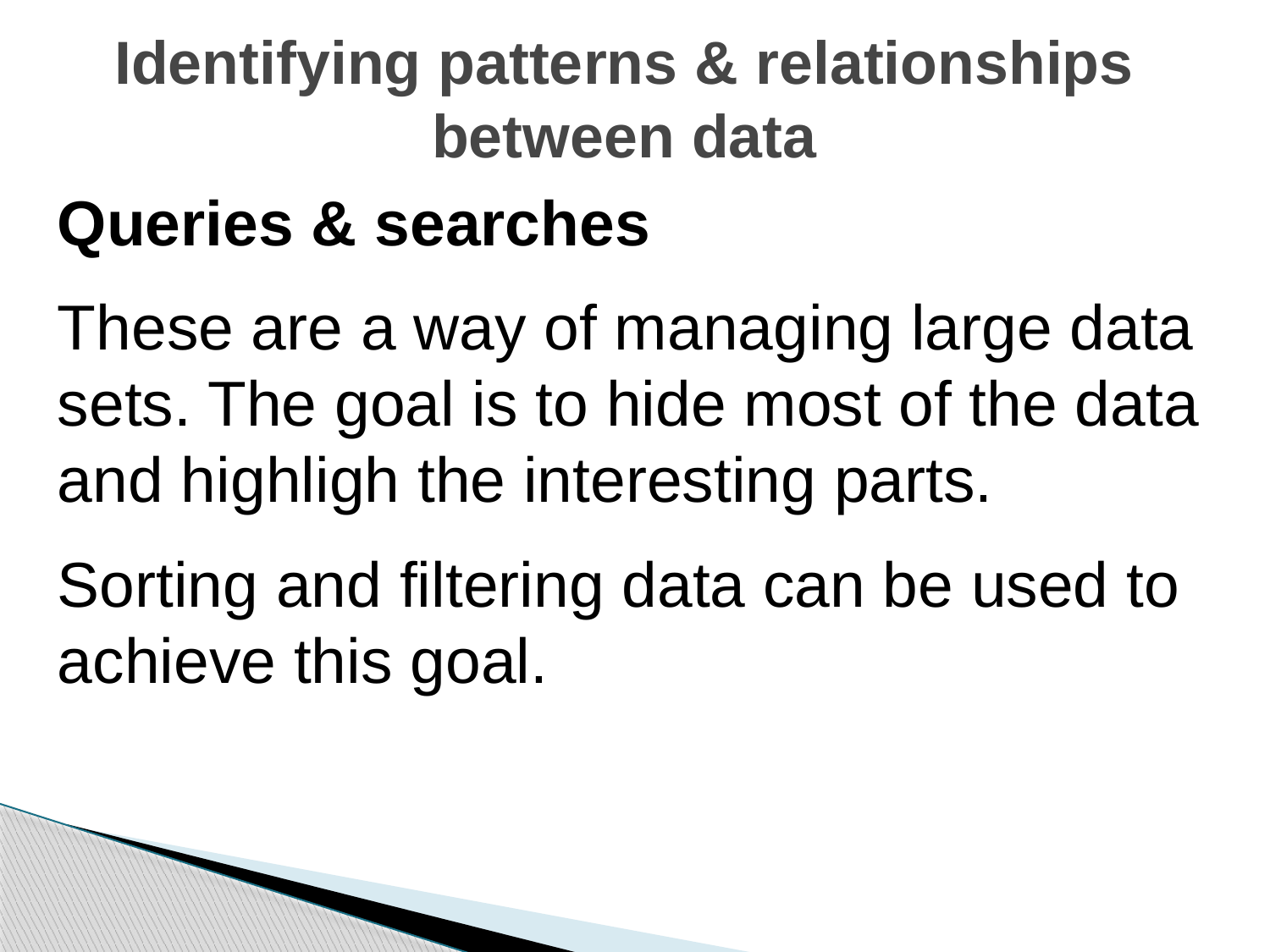

# Identifying patterns & relationships between data
Queries & searches
These are a way of managing large data sets. The goal is to hide most of the data and highligh the interesting parts.
Sorting and filtering data can be used to achieve this goal.